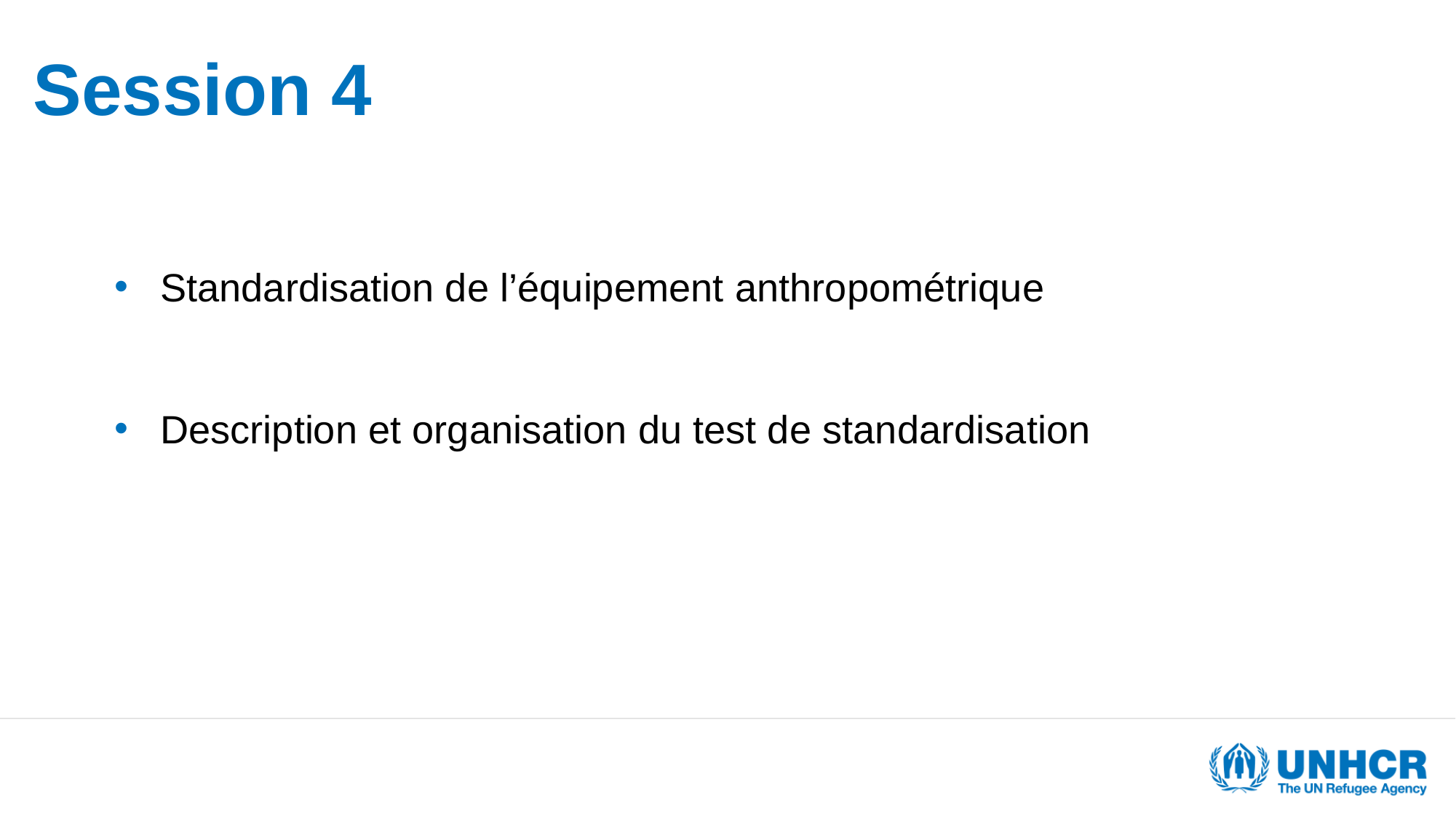

# Session 4
Standardisation de l’équipement anthropométrique

Description et organisation du test de standardisation